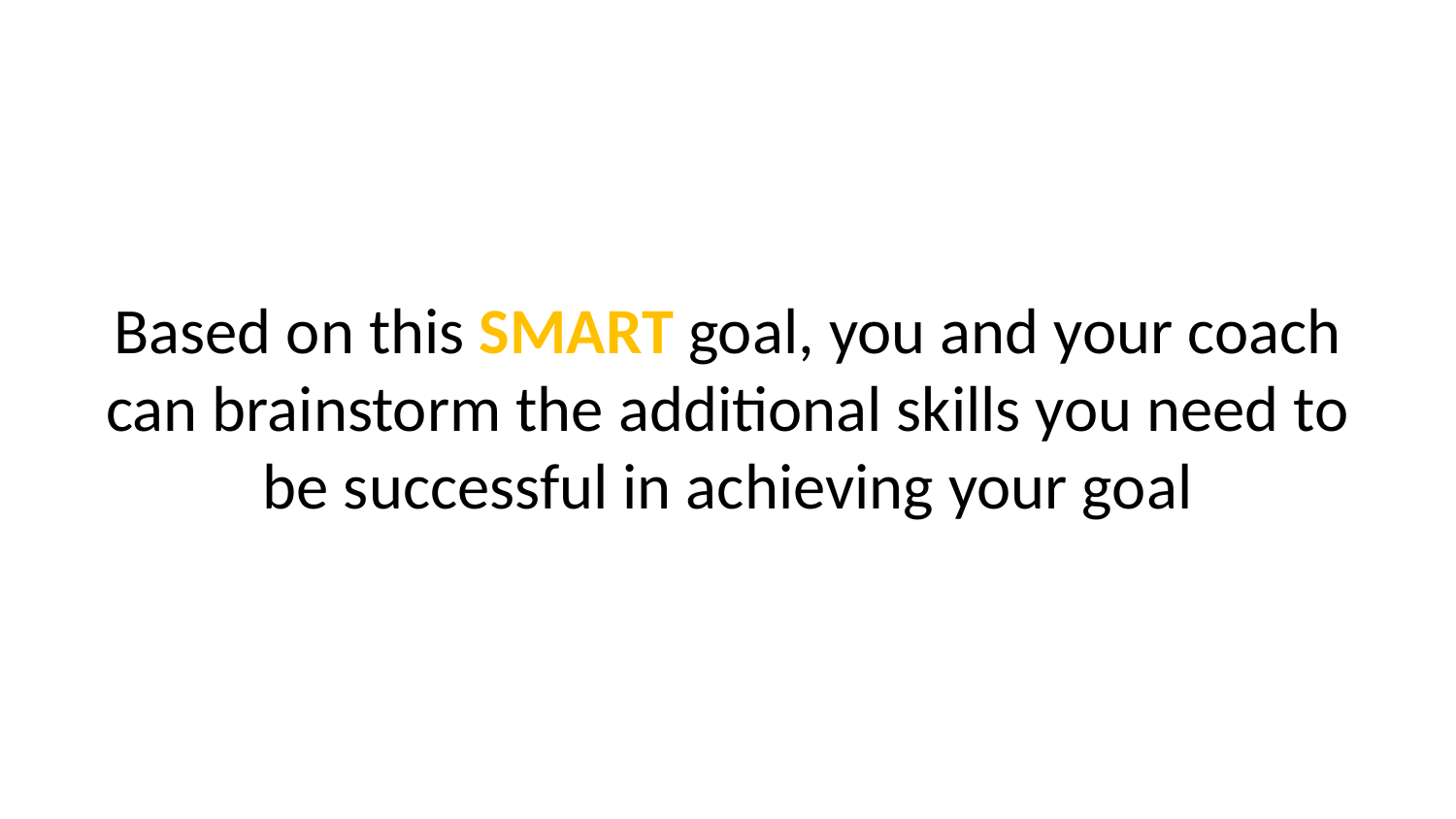

Based on this SMART goal, you and your coach can brainstorm the additional skills you need to be successful in achieving your goal